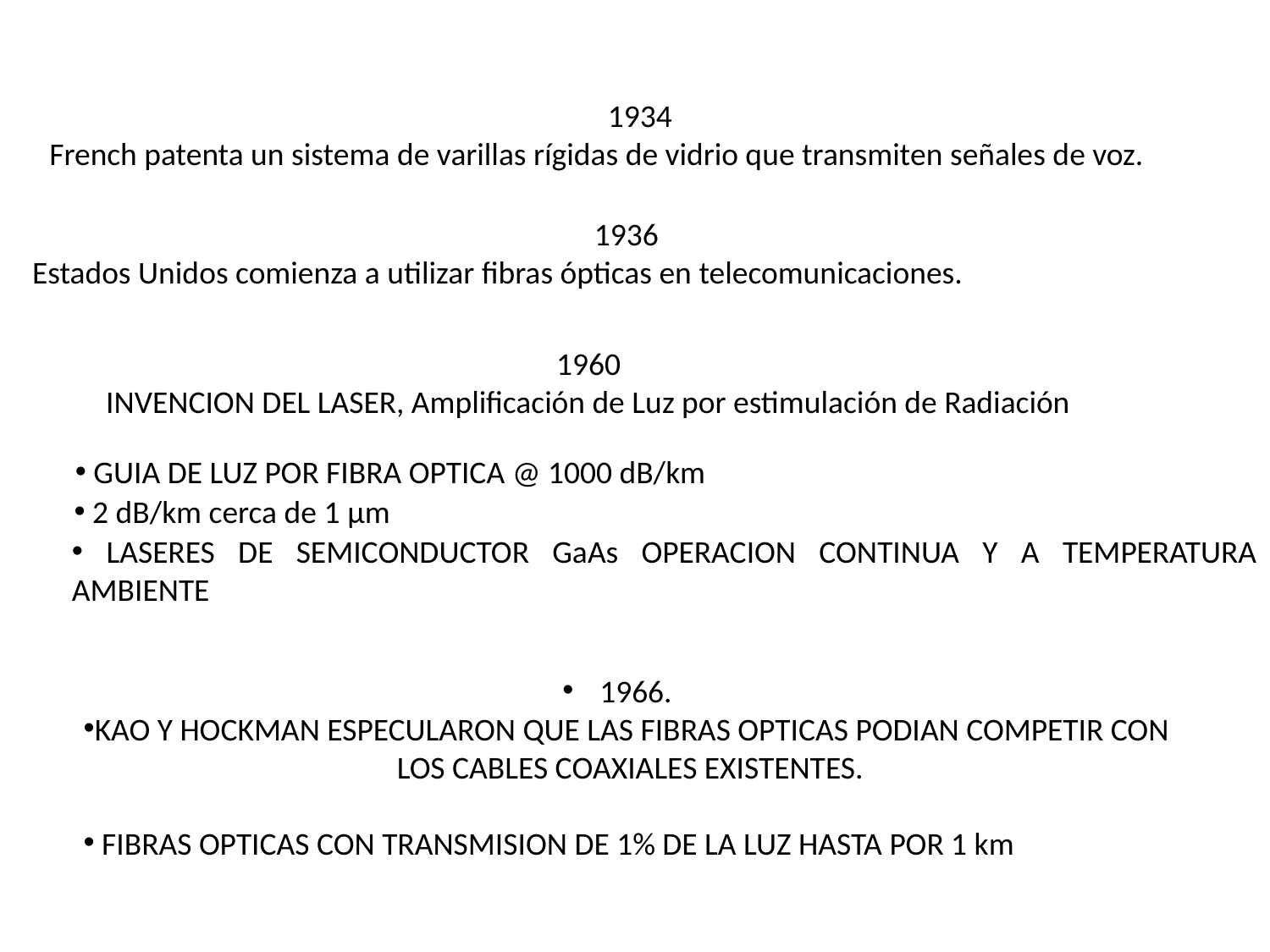

1934
 French patenta un sistema de varillas rígidas de vidrio que transmiten señales de voz.
1936
Estados Unidos comienza a utilizar fibras ópticas en telecomunicaciones.
1960
INVENCION DEL LASER, Amplificación de Luz por estimulación de Radiación
 GUIA DE LUZ POR FIBRA OPTICA @ 1000 dB/km
 2 dB/km cerca de 1 μm
 LASERES DE SEMICONDUCTOR GaAs OPERACION CONTINUA Y A TEMPERATURA AMBIENTE
 1966.
KAO Y HOCKMAN ESPECULARON QUE LAS FIBRAS OPTICAS PODIAN COMPETIR CON
LOS CABLES COAXIALES EXISTENTES.

 FIBRAS OPTICAS CON TRANSMISION DE 1% DE LA LUZ HASTA POR 1 km